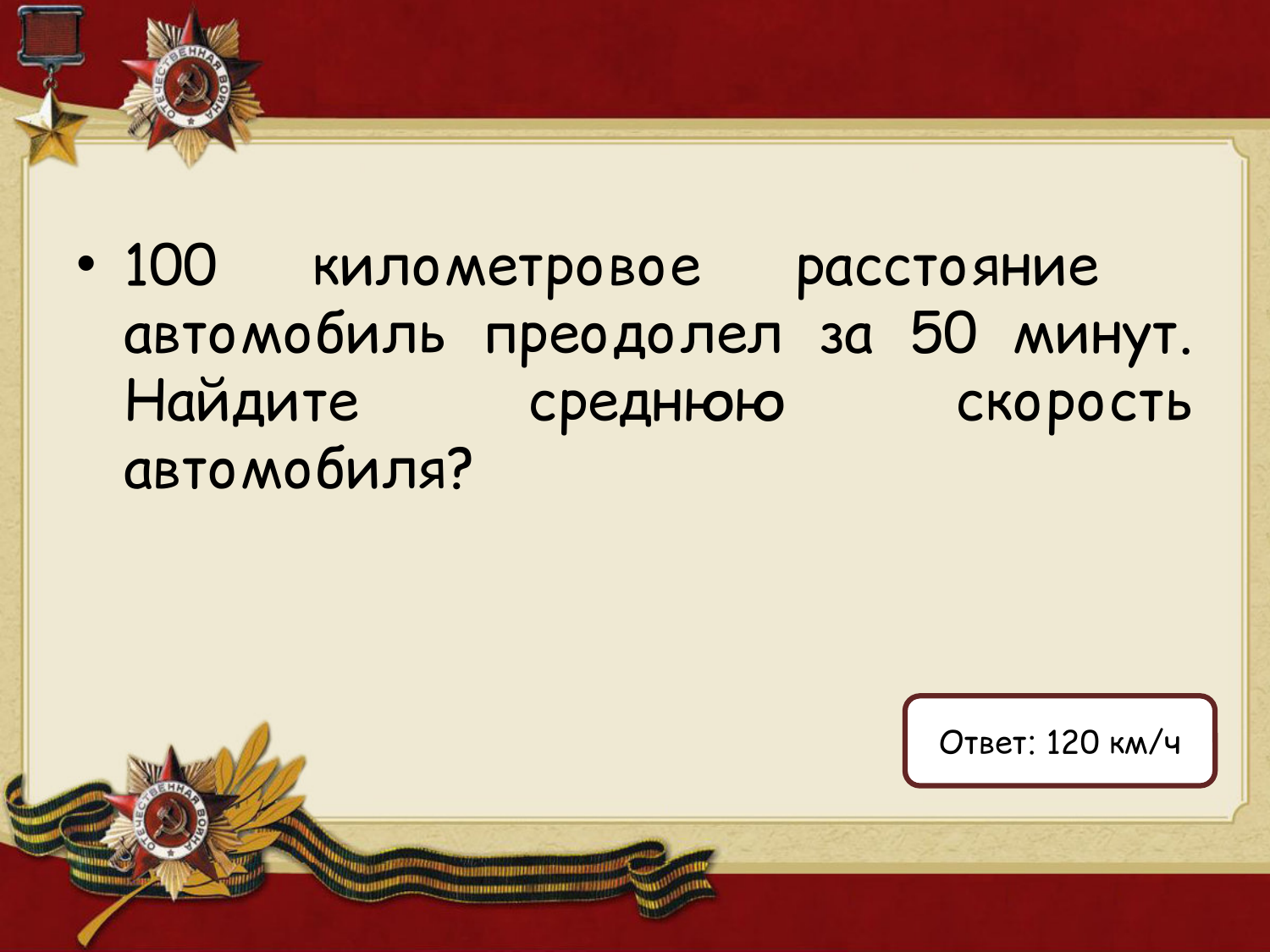

100 километровое расстояние  автомобиль преодолел за 50 минут. Найдите среднюю скорость автомобиля?
Ответ: 120 км/ч